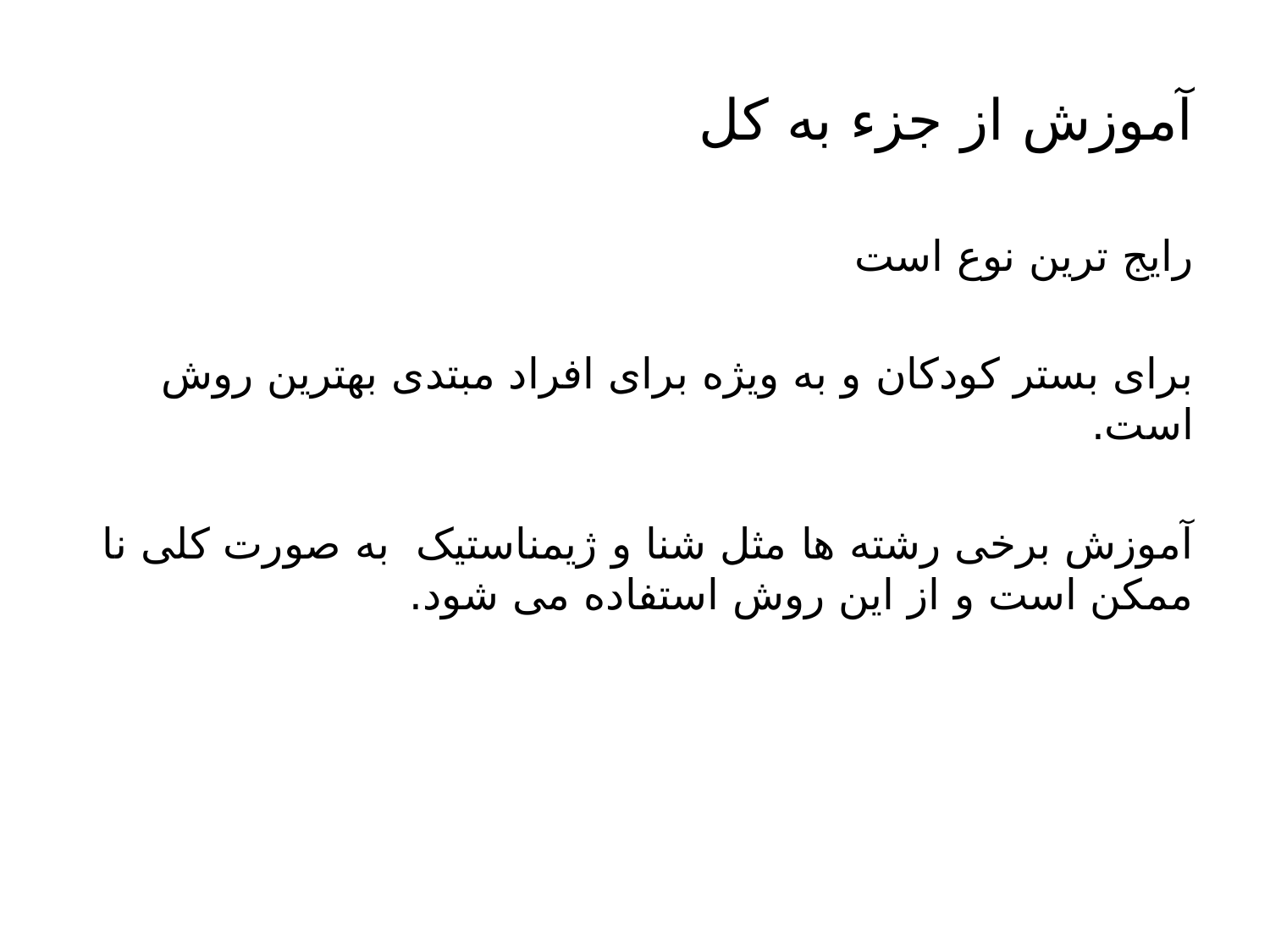

# آموزش از جزء به کل
رایج ترین نوع است

برای بستر کودکان و به ویژه برای افراد مبتدی بهترین روش است.

آموزش برخی رشته ها مثل شنا و ژیمناستیک  به صورت کلی نا ممکن است و از این روش استفاده می شود.